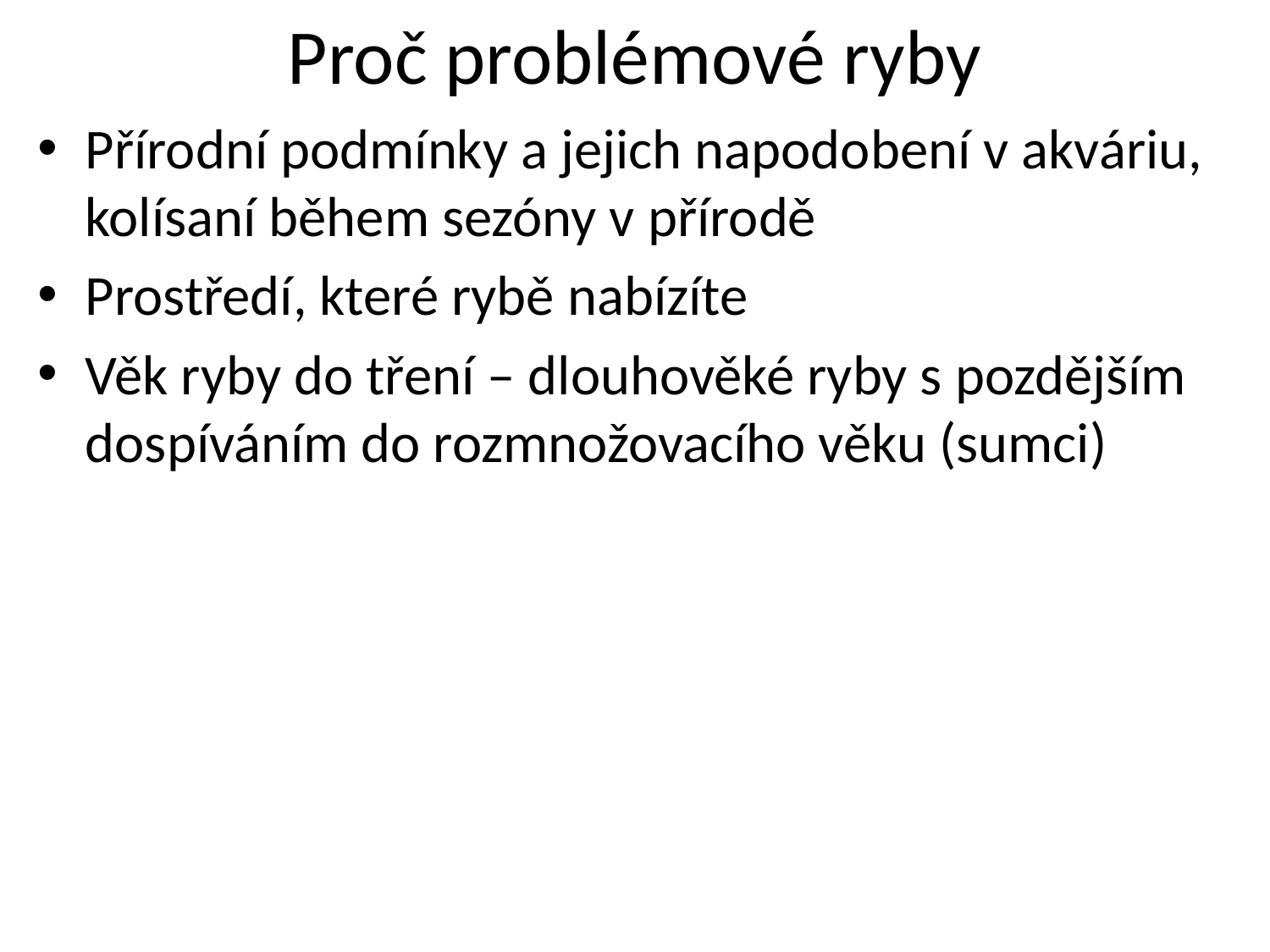

# Proč problémové ryby
Přírodní podmínky a jejich napodobení v akváriu, kolísaní během sezóny v přírodě
Prostředí, které rybě nabízíte
Věk ryby do tření – dlouhověké ryby s pozdějším dospíváním do rozmnožovacího věku (sumci)